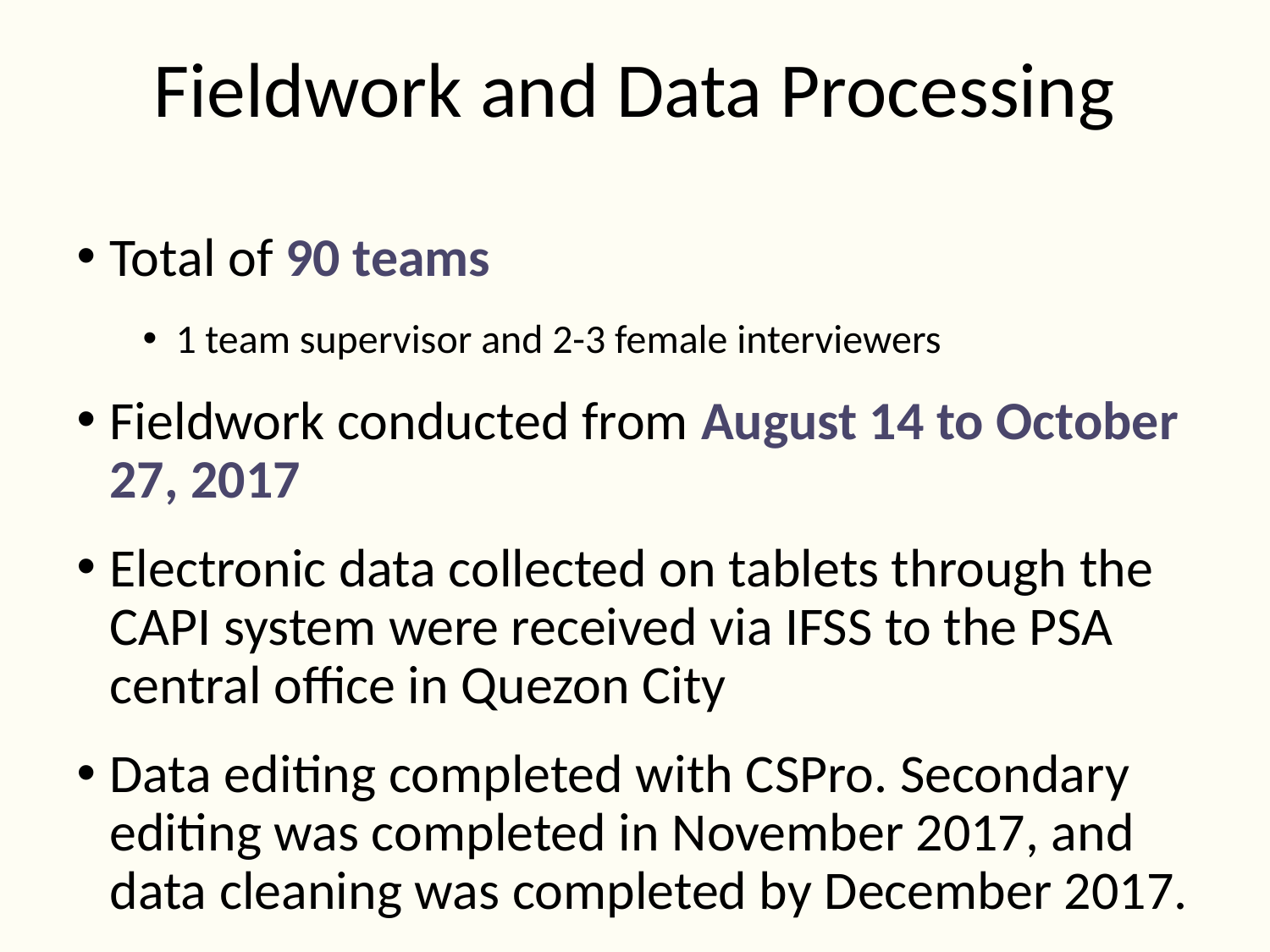

# Fieldwork and Data Processing
Total of 90 teams
1 team supervisor and 2-3 female interviewers
Fieldwork conducted from August 14 to October 27, 2017
Electronic data collected on tablets through the CAPI system were received via IFSS to the PSA central office in Quezon City
Data editing completed with CSPro. Secondary editing was completed in November 2017, and data cleaning was completed by December 2017.